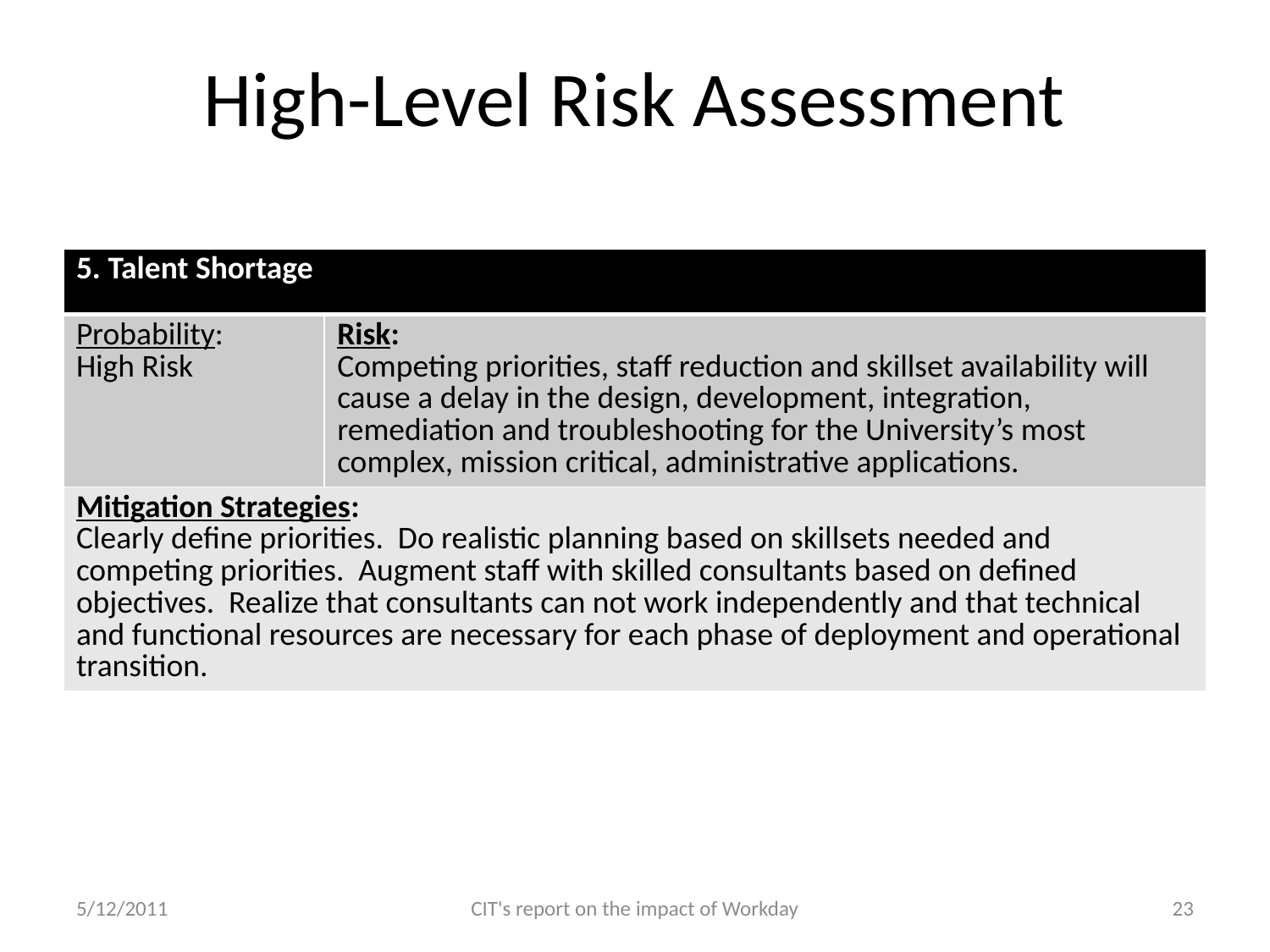

# High-Level Risk Assessment
| 5. Talent Shortage |  |
| --- | --- |
| Probability: High Risk | Risk: Competing priorities, staff reduction and skillset availability will cause a delay in the design, development, integration, remediation and troubleshooting for the University’s most complex, mission critical, administrative applications. |
| Mitigation Strategies: Clearly define priorities. Do realistic planning based on skillsets needed and competing priorities. Augment staff with skilled consultants based on defined objectives. Realize that consultants can not work independently and that technical and functional resources are necessary for each phase of deployment and operational transition. |  |
5/12/2011
CIT's report on the impact of Workday
23